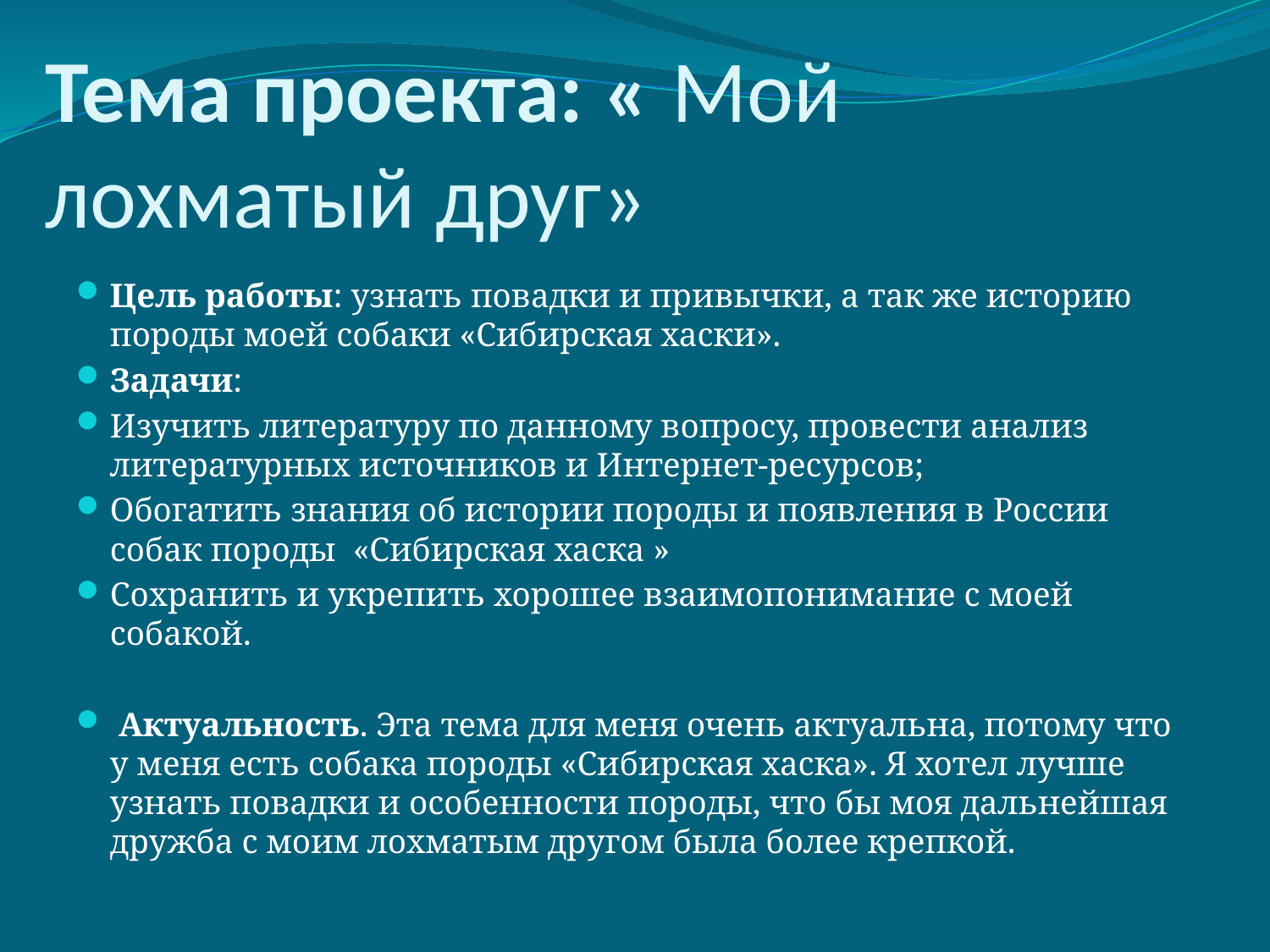

# Тема проекта: « Мой лохматый друг»
Цель работы: узнать повадки и привычки, а так же историю породы моей собаки «Сибирская хаски».
Задачи:
Изучить литературу по данному вопросу, провести анализ литературных источников и Интернет-ресурсов;
Обогатить знания об истории породы и появления в России собак породы  «Сибирская хаска »
Сохранить и укрепить хорошее взаимопонимание с моей собакой.

 Актуальность. Эта тема для меня очень актуальна, потому что у меня есть собака породы «Сибирская хаска». Я хотел лучше узнать повадки и особенности породы, что бы моя дальнейшая дружба с моим лохматым другом была более крепкой.